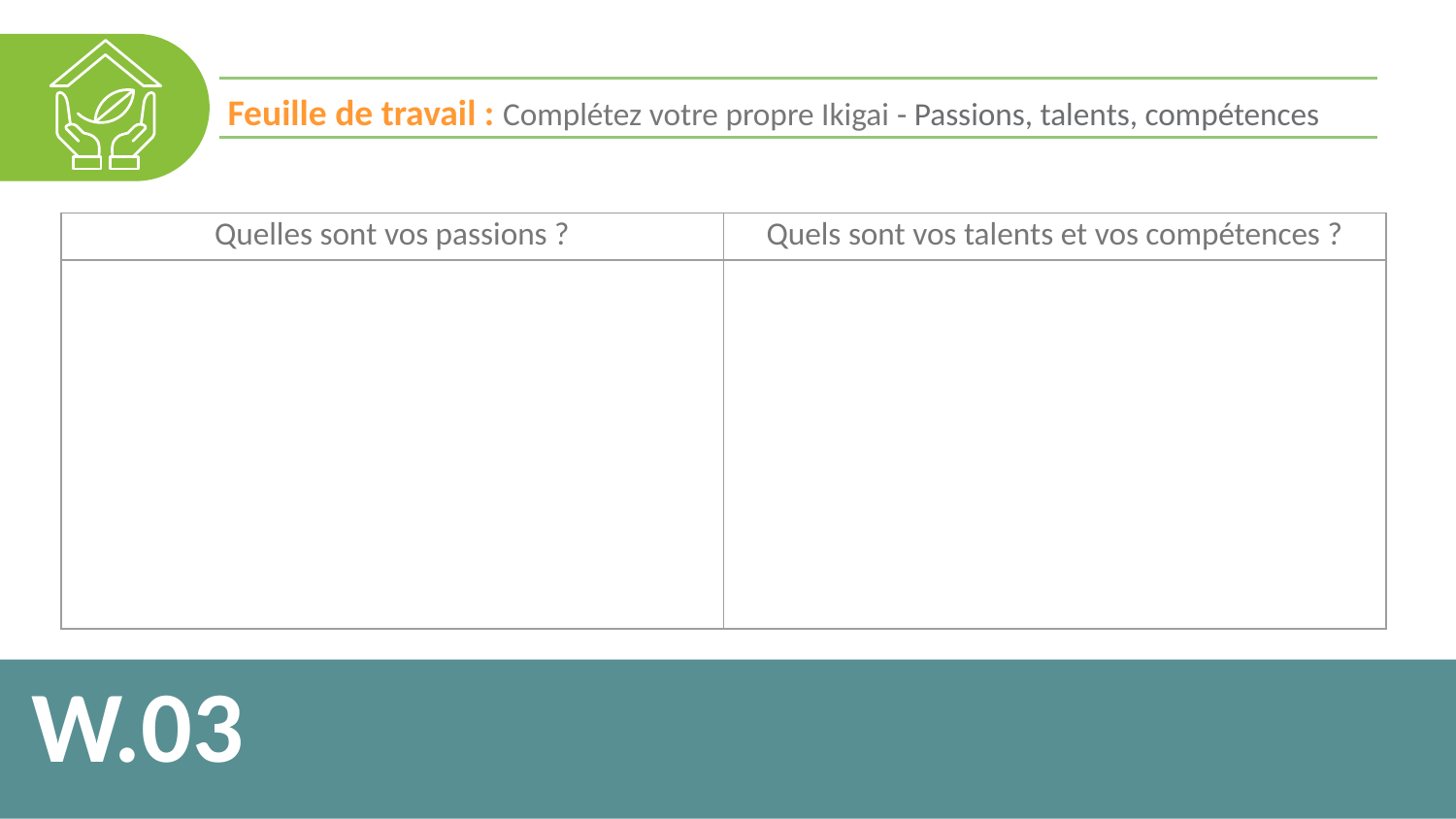

Feuille de travail : Complétez votre propre Ikigai - Passions, talents, compétences

| Quelles sont vos passions ? | Quels sont vos talents et vos compétences ? |
| --- | --- |
|  |  |

W.03